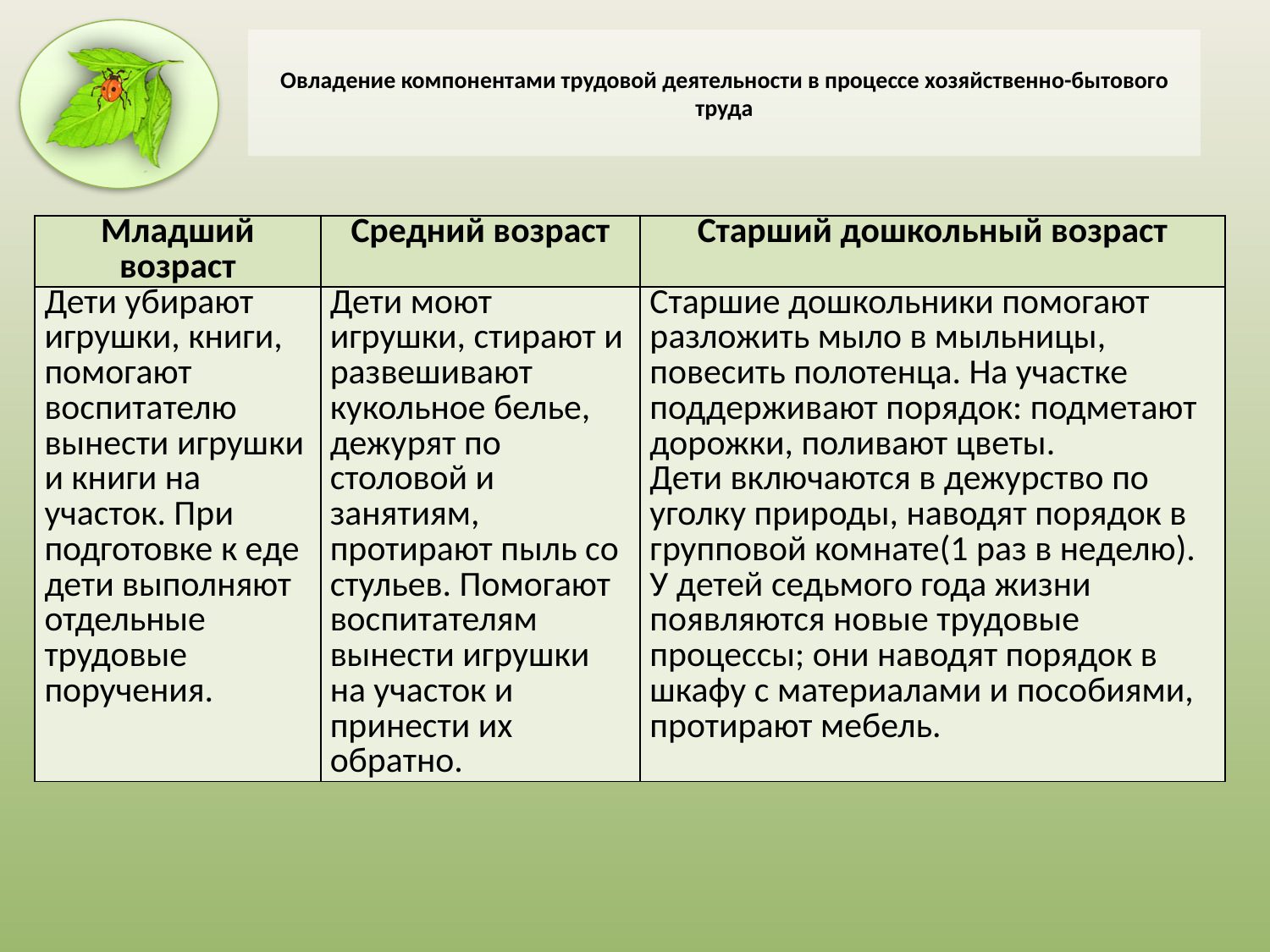

# Овладение компонентами трудовой деятельности в процессе хозяйственно-бытового труда
| Младший возраст | Средний возраст | Старший дошкольный возраст |
| --- | --- | --- |
| Дети убирают игрушки, книги, помогают воспитателю вынести игрушки и книги на участок. При подготовке к еде дети выполняют отдельные трудовые поручения. | Дети моют игрушки, стирают и развешивают кукольное белье, дежурят по столовой и занятиям, протирают пыль со стульев. Помогают воспитателям вынести игрушки на участок и принести их обратно. | Старшие дошкольники помогают разложить мыло в мыльницы, повесить полотенца. На участке поддерживают порядок: подметают дорожки, поливают цветы. Дети включаются в дежурство по уголку природы, наводят порядок в групповой комнате(1 раз в неделю). У детей седьмого года жизни появляются новые трудовые процессы; они наводят порядок в шкафу с материалами и пособиями, протирают мебель. |